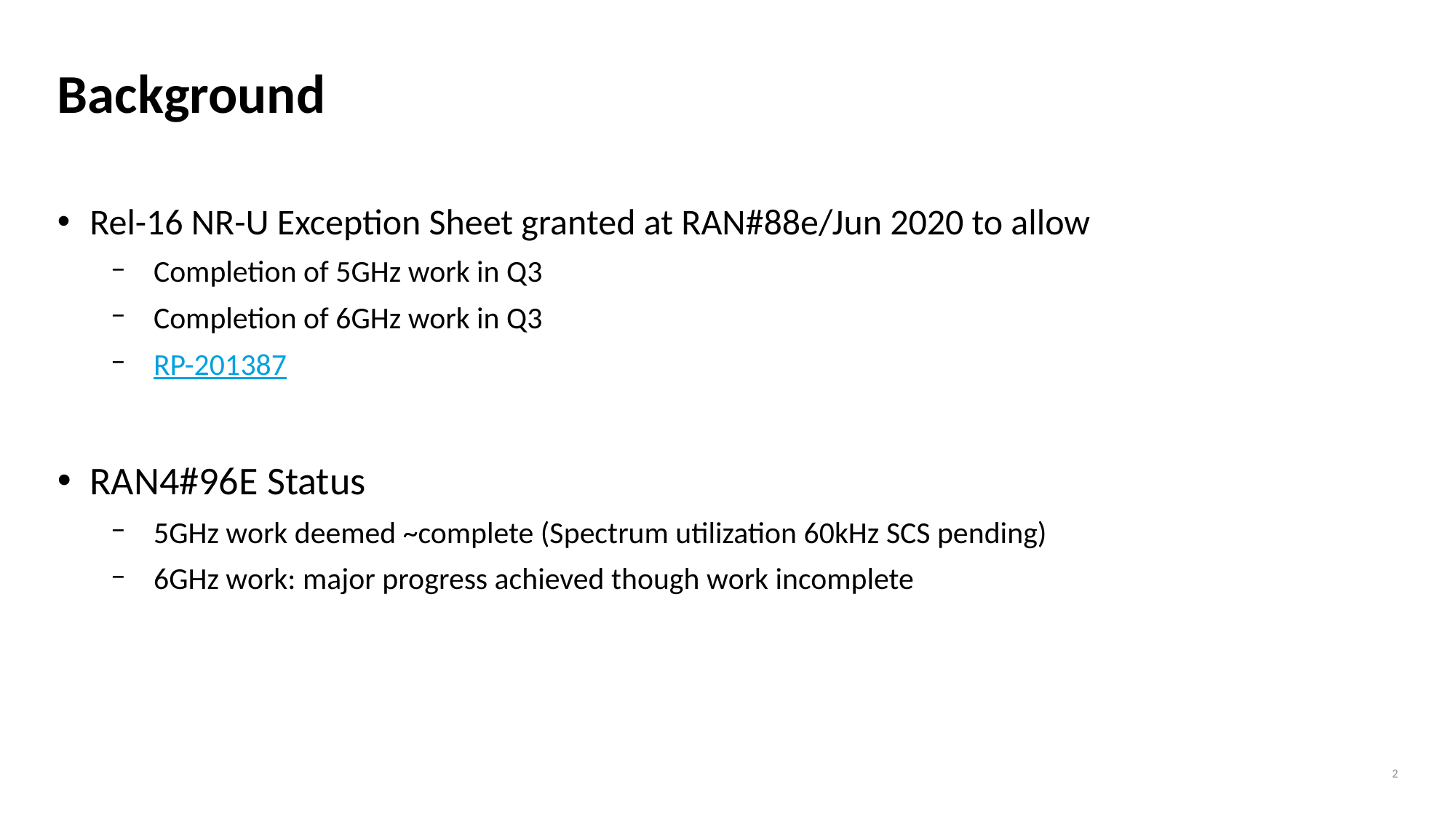

# Background
Rel-16 NR-U Exception Sheet granted at RAN#88e/Jun 2020 to allow
Completion of 5GHz work in Q3
Completion of 6GHz work in Q3
RP-201387

RAN4#96E Status
5GHz work deemed ~complete (Spectrum utilization 60kHz SCS pending)
6GHz work: major progress achieved though work incomplete
2